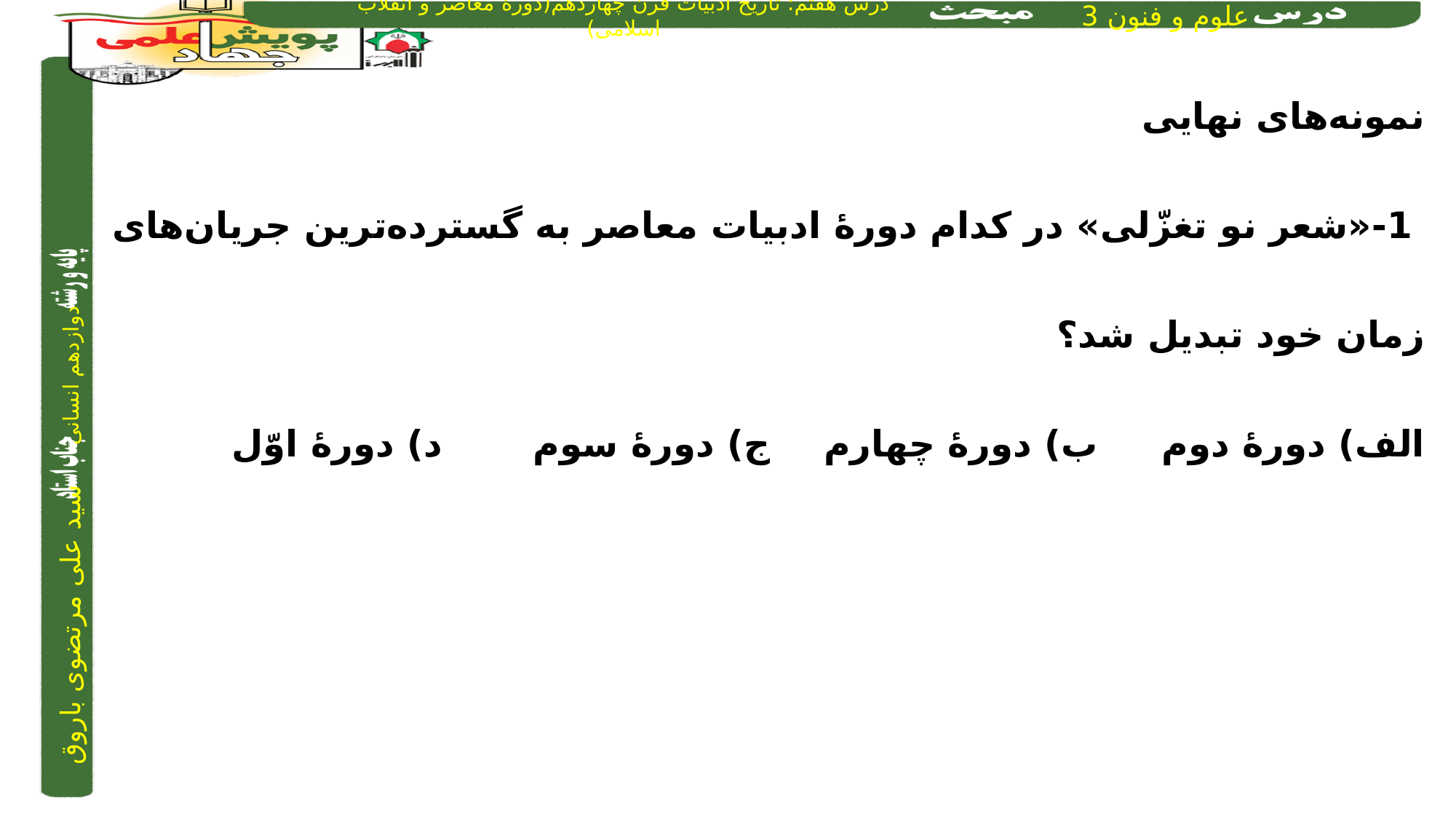

نمونه‌های نهایی
 1-«شعر نو تغزّلی» در کدام دورۀ ادبیات معاصر به گسترده‌ترین جریان‌های زمان خود تبدیل شد؟
الف) دورۀ دوم		ب) دورۀ چهارم		ج) دورۀ سوم		د) دورۀ اوّل

ج) دورۀ سوم